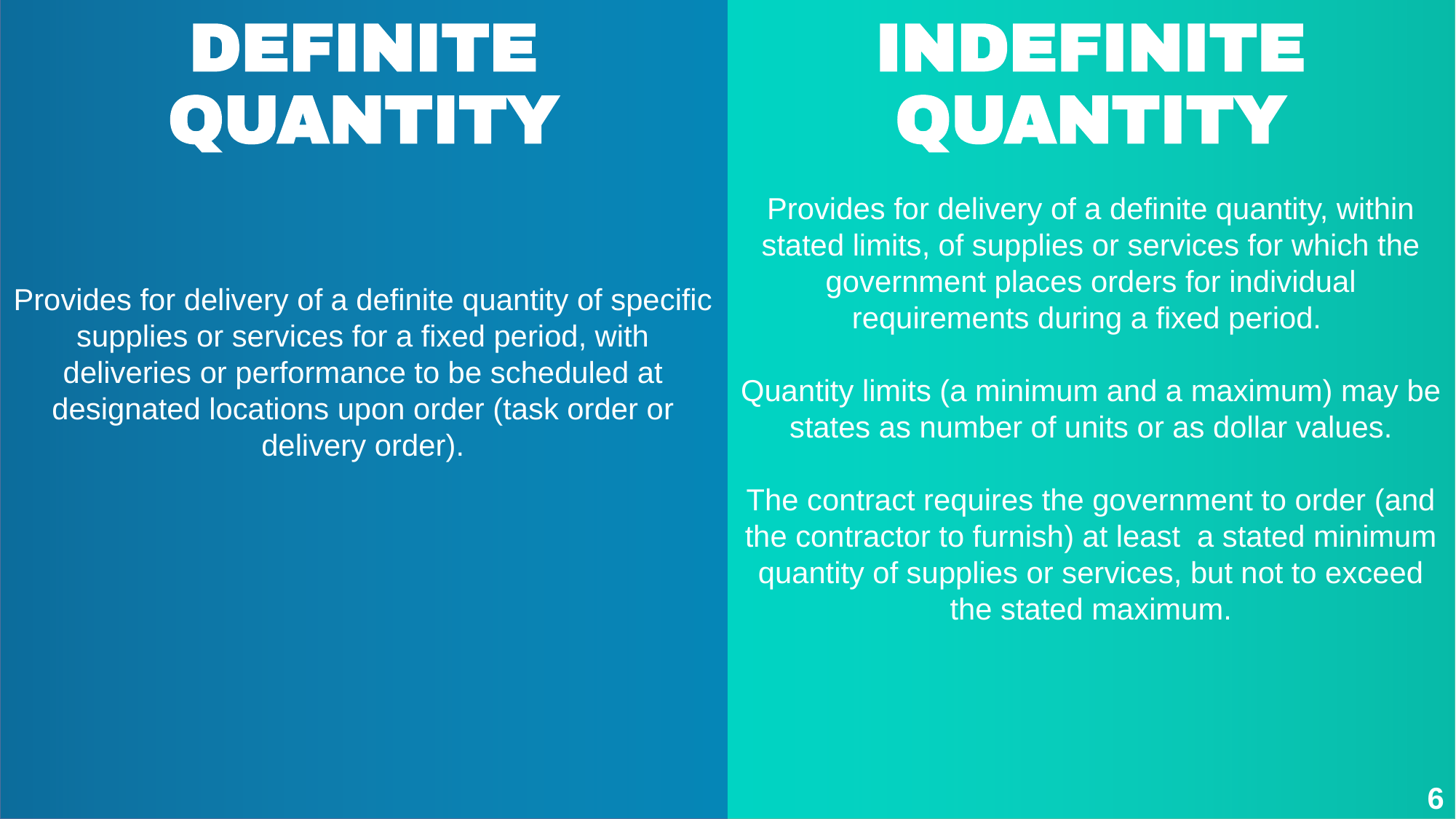

DEFINITE QUANTITY
INDEFINITE QUANTITY
Provides for delivery of a definite quantity, within stated limits, of supplies or services for which the government places orders for individual requirements during a fixed period.
Quantity limits (a minimum and a maximum) may be states as number of units or as dollar values.
The contract requires the government to order (and the contractor to furnish) at least  a stated minimum quantity of supplies or services, but not to exceed the stated maximum.
Provides for delivery of a definite quantity of specific supplies or services for a fixed period, with deliveries or performance to be scheduled at designated locations upon order (task order or delivery order).
6